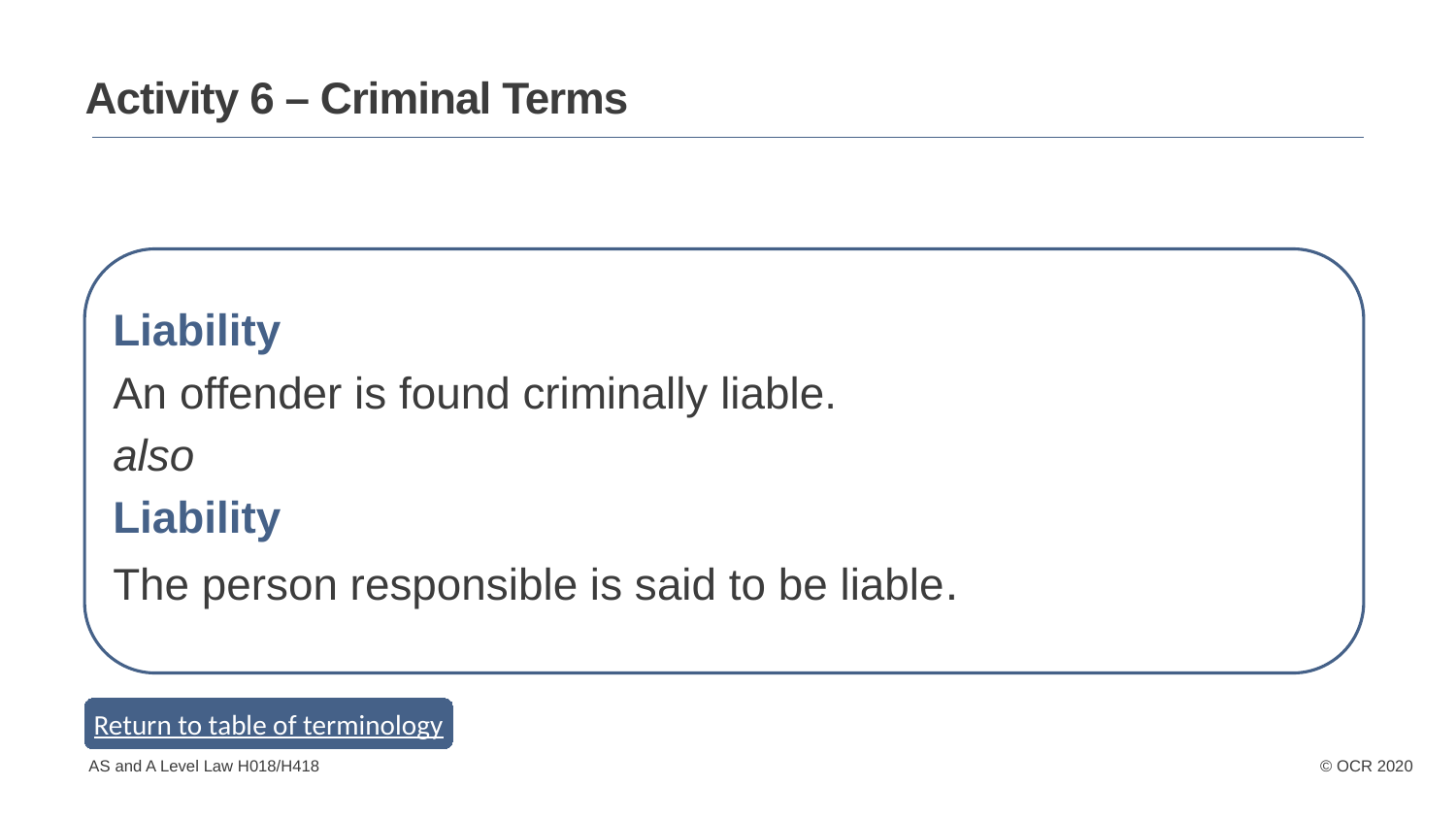

Activity 6 – Criminal Terms

Liability
An offender is found criminally liable.
also
Liability
The person responsible is said to be liable.

Return to table of terminology